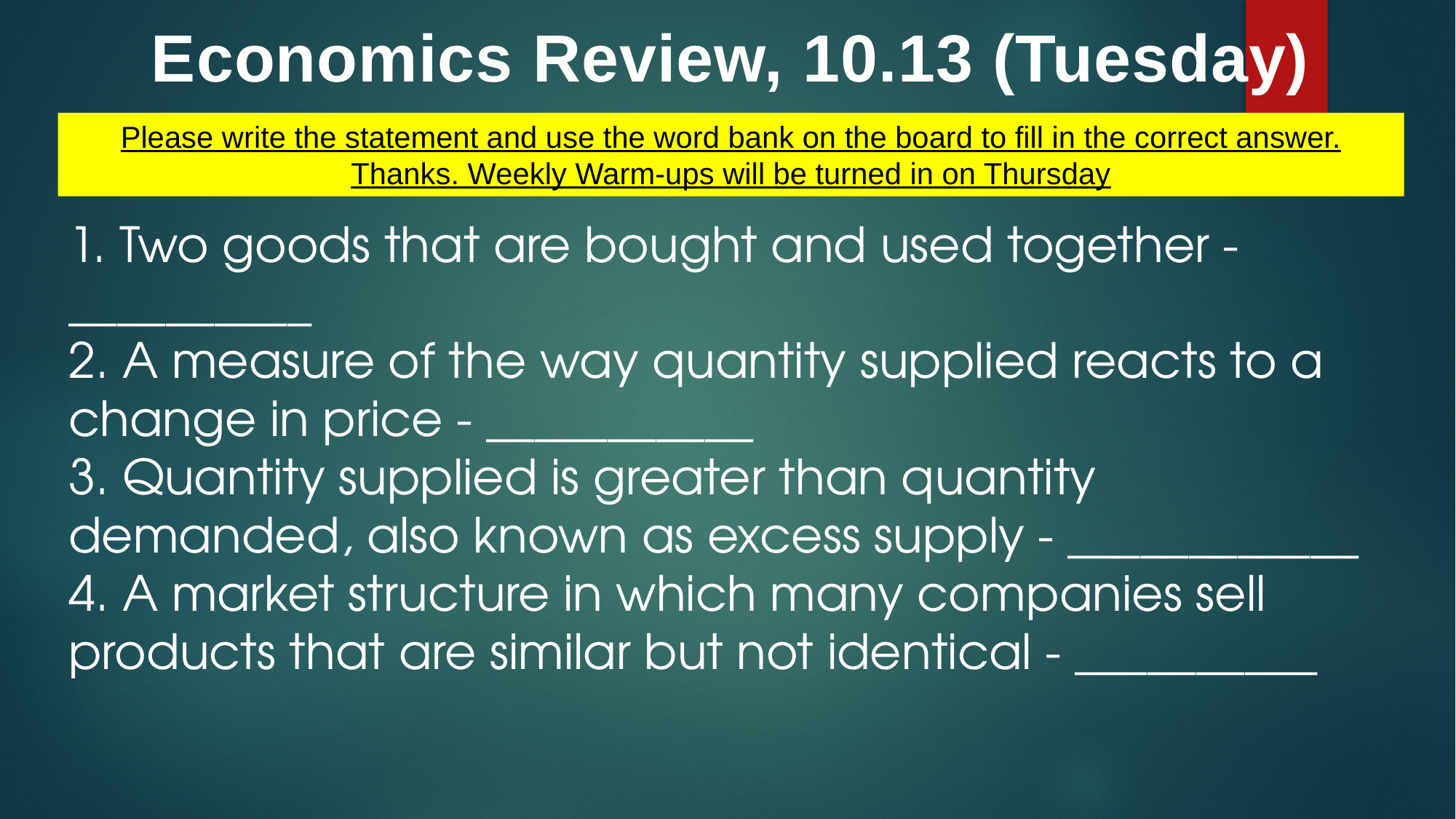

Economics Review, 10.13 (Tuesday)
Please write the statement and use the word bank on the board to fill in the correct answer. Thanks. Weekly Warm-ups will be turned in on Thursday
 Two goods that are bought and used together - __________
 A measure of the way quantity supplied reacts to a change in price - ___________
 Quantity supplied is greater than quantity demanded, also known as excess supply - ____________
 A market structure in which many companies sell products that are similar but not identical - __________